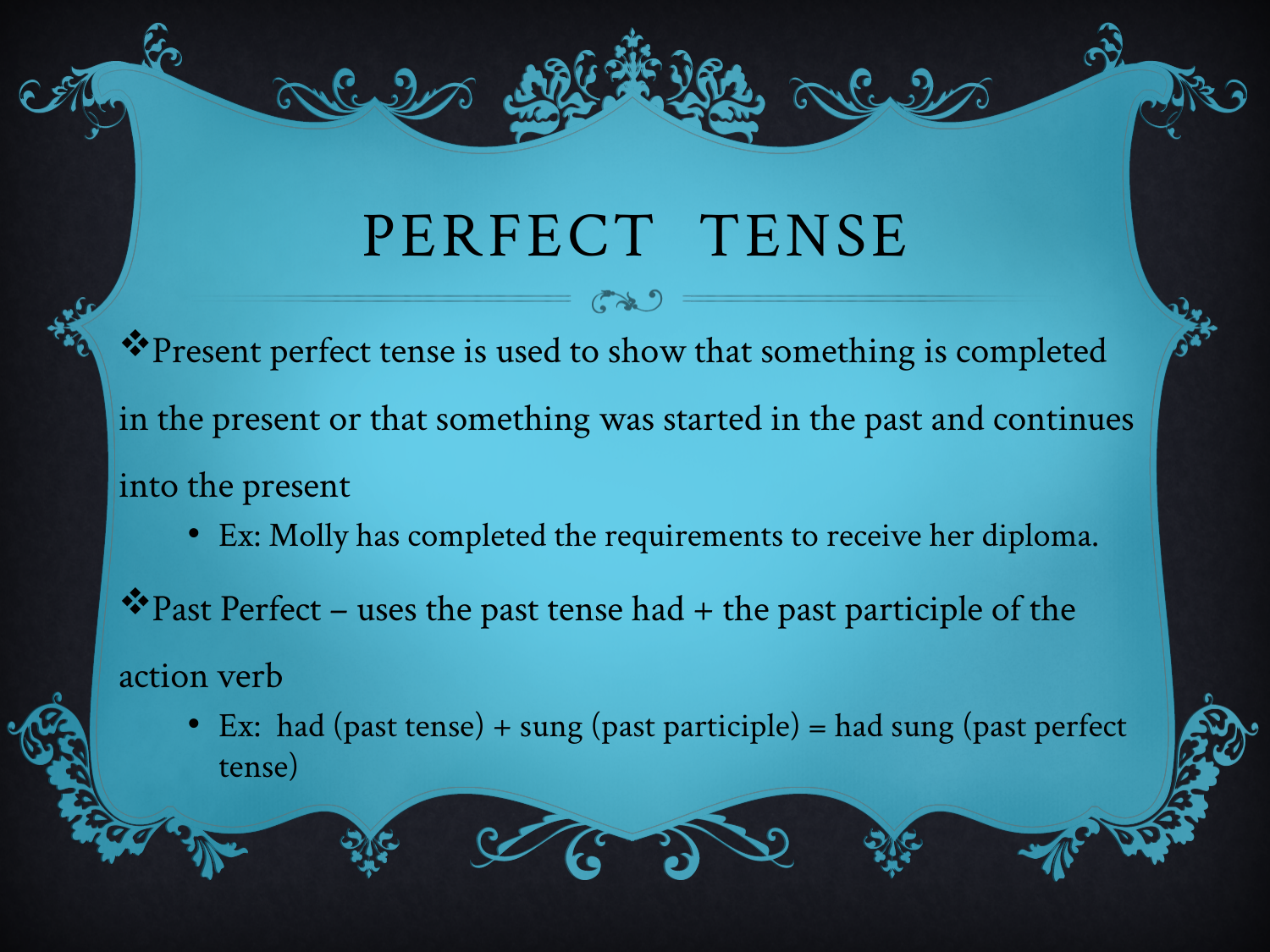

# Perfect  tense
Present perfect tense is used to show that something is completed in the present or that something was started in the past and continues into the present
Ex: Molly has completed the requirements to receive her diploma.
Past Perfect – uses the past tense had + the past participle of the action verb
Ex:  had (past tense) + sung (past participle) = had sung (past perfect tense)